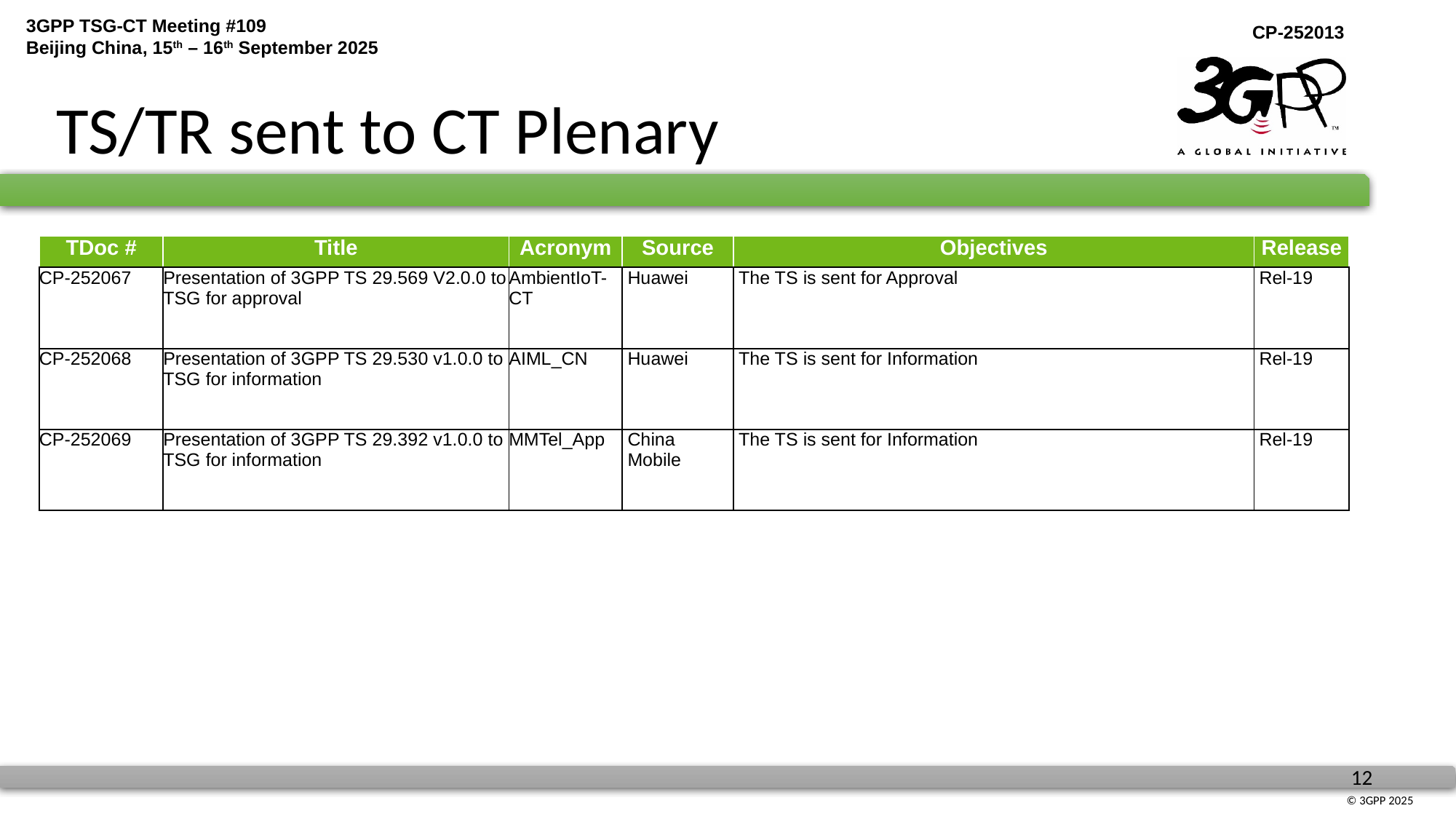

# TS/TR sent to CT Plenary
| TDoc # | Title | Acronym | Source | Objectives | Release |
| --- | --- | --- | --- | --- | --- |
| CP-252067 | Presentation of 3GPP TS 29.569 V2.0.0 to TSG for approval | AmbientIoT-CT | Huawei | The TS is sent for Approval | Rel-19 |
| CP-252068 | Presentation of 3GPP TS 29.530 v1.0.0 to TSG for information | AIML\_CN | Huawei | The TS is sent for Information | Rel-19 |
| CP-252069 | Presentation of 3GPP TS 29.392 v1.0.0 to TSG for information | MMTel\_App | China Mobile | The TS is sent for Information | Rel-19 |